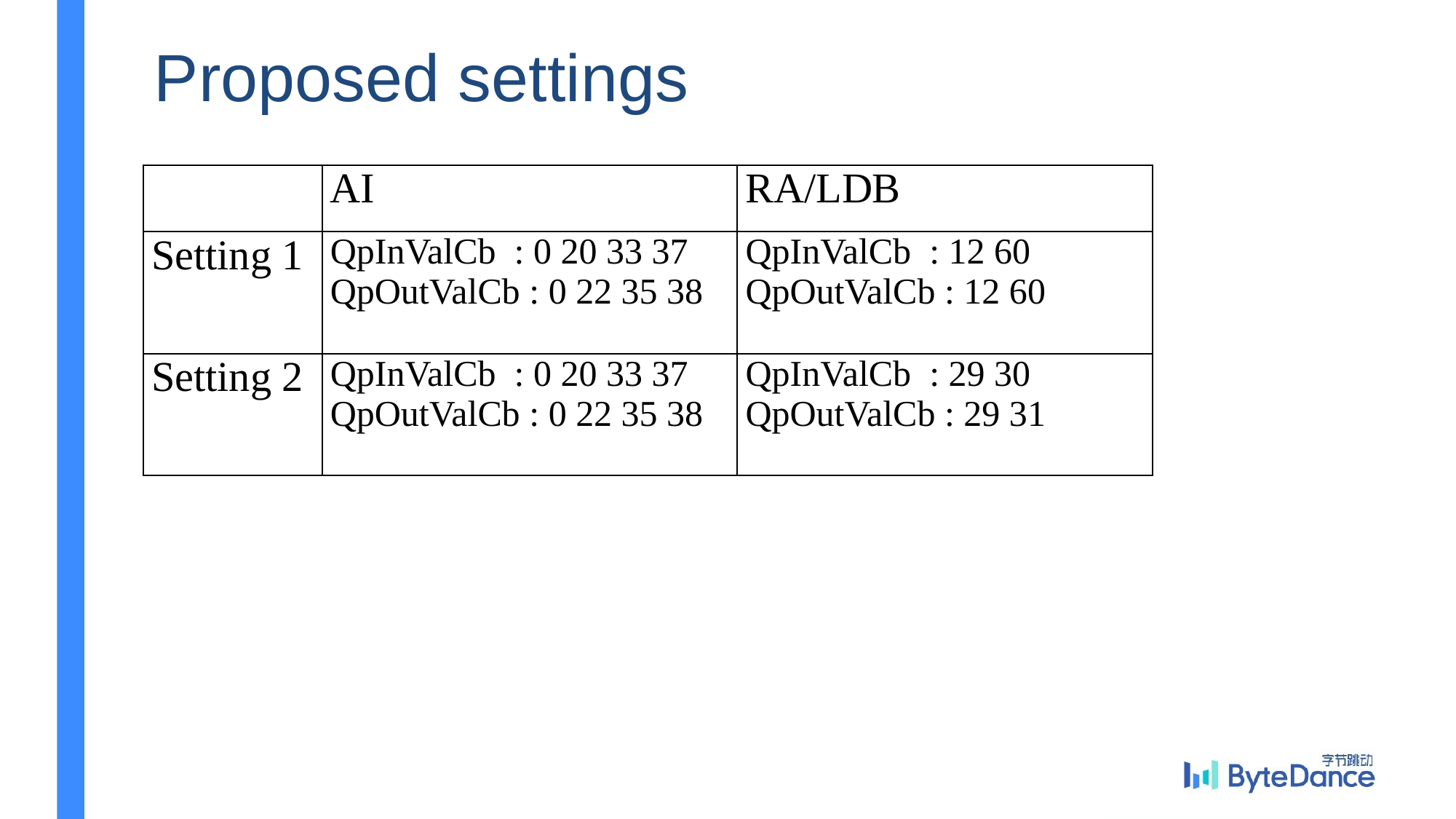

# Proposed settings
|  | AI | RA/LDB |
| --- | --- | --- |
| Setting 1 | QpInValCb : 0 20 33 37 QpOutValCb : 0 22 35 38 | QpInValCb : 12 60 QpOutValCb : 12 60 |
| Setting 2 | QpInValCb : 0 20 33 37 QpOutValCb : 0 22 35 38 | QpInValCb : 29 30 QpOutValCb : 29 31 |